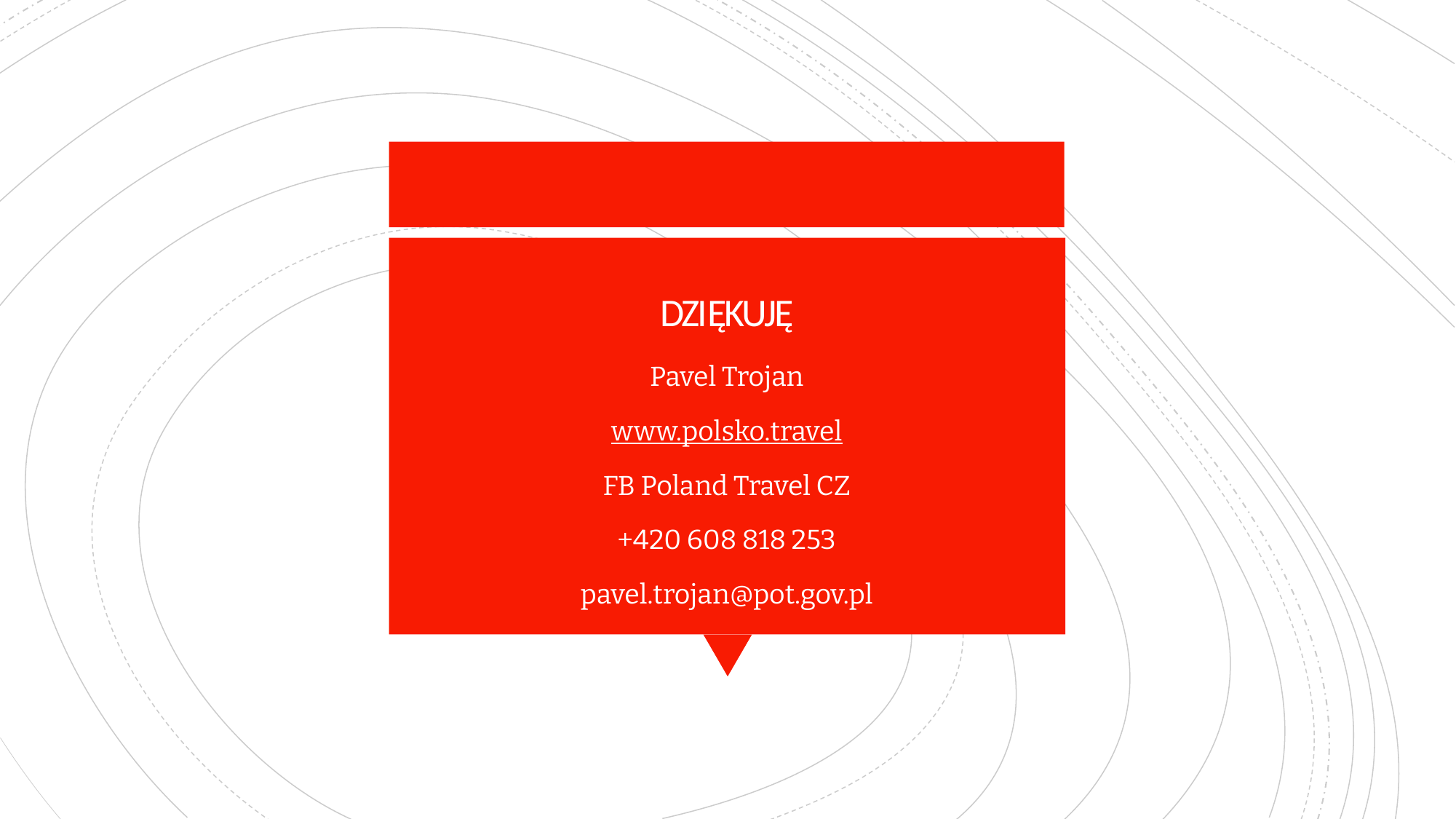

# DZIĘKUJĘ
Pavel Trojan
www.polsko.travel
FB Poland Travel CZ
+420 608 818 253
pavel.trojan@pot.gov.pl